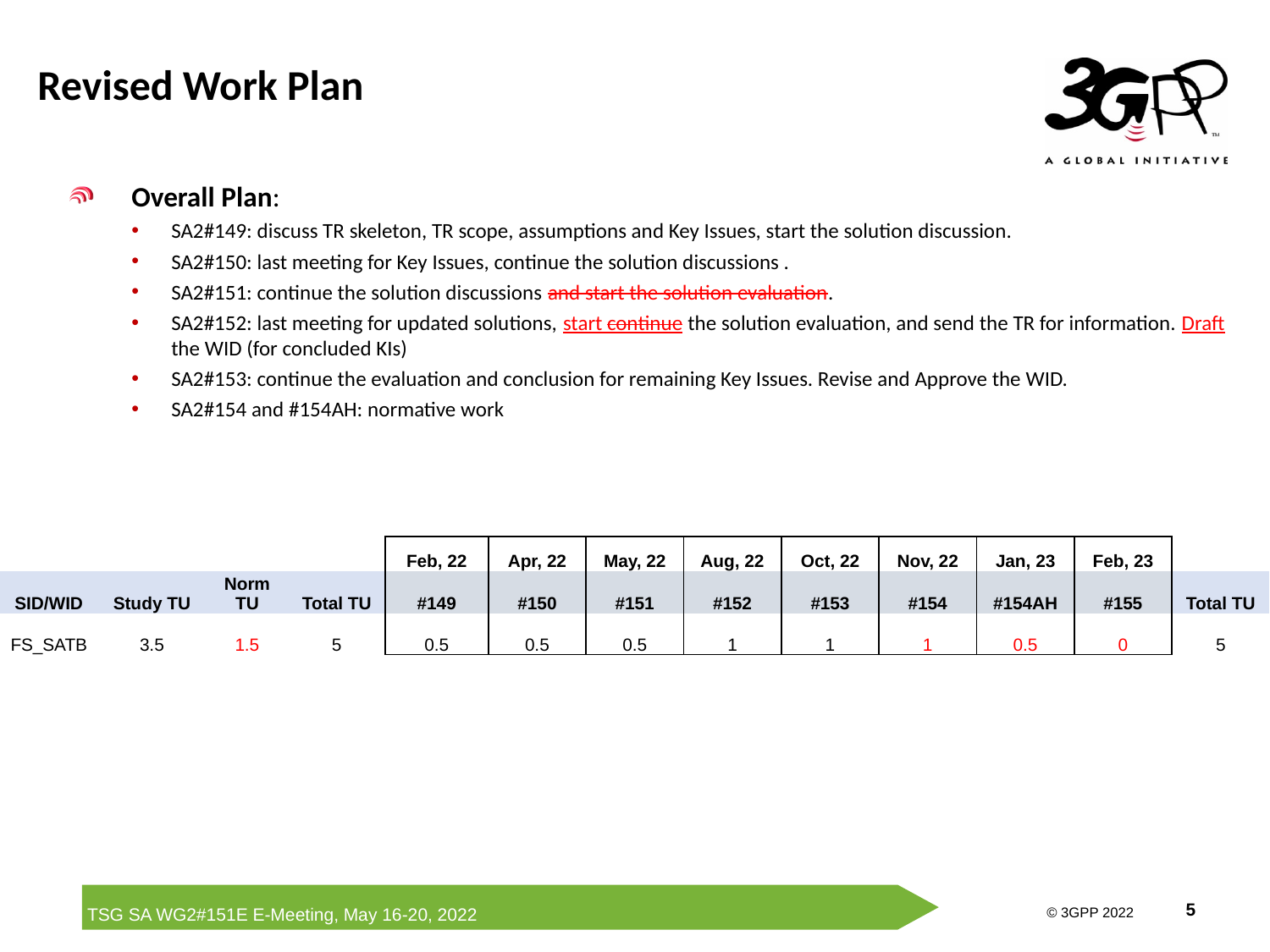

Revised Work Plan
Overall Plan:
SA2#149: discuss TR skeleton, TR scope, assumptions and Key Issues, start the solution discussion.
SA2#150: last meeting for Key Issues, continue the solution discussions .
SA2#151: continue the solution discussions and start the solution evaluation.
SA2#152: last meeting for updated solutions, start continue the solution evaluation, and send the TR for information. Draft the WID (for concluded KIs)
SA2#153: continue the evaluation and conclusion for remaining Key Issues. Revise and Approve the WID.
SA2#154 and #154AH: normative work

|  |  |  |  | Feb, 22 | Apr, 22 | May, 22 | Aug, 22 | Oct, 22 | Nov, 22 | Jan, 23 | Feb, 23 |  |
| --- | --- | --- | --- | --- | --- | --- | --- | --- | --- | --- | --- | --- |
| SID/WID | Study TU | Norm TU | Total TU | #149 | #150 | #151 | #152 | #153 | #154 | #154AH | #155 | Total TU |
| FS\_SATB | 3.5 | 1.5 | 5 | 0.5 | 0.5 | 0.5 | 1 | 1 | 1 | 0.5 | 0 | 5 |